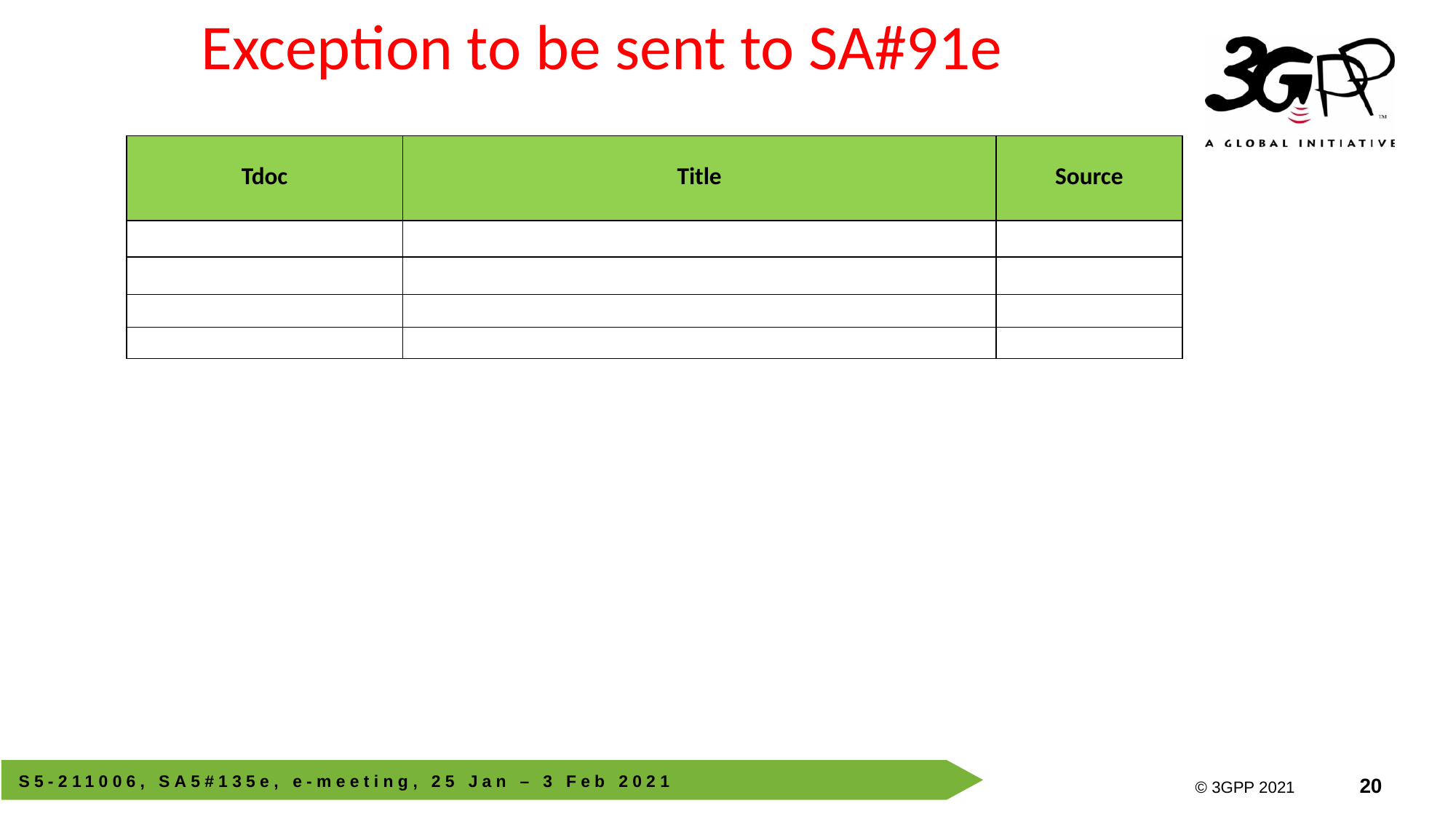

# Exception to be sent to SA#91e
| Tdoc | Title | Source |
| --- | --- | --- |
|  |  |  |
|  |  |  |
|  |  |  |
|  |  |  |